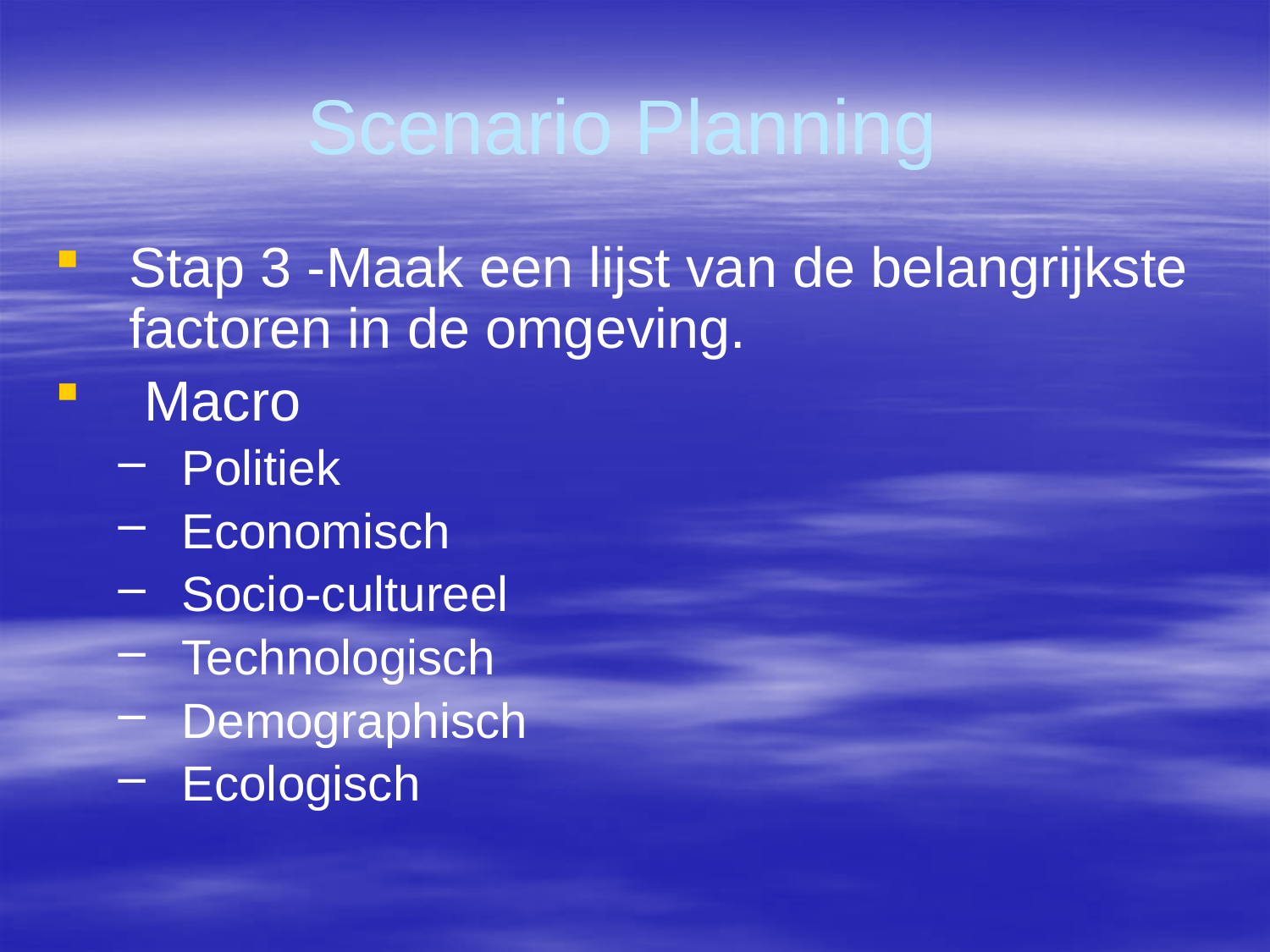

# Scenario Planning
Stap 3 -Maak een lijst van de belangrijkste factoren in de omgeving.
 Macro
Politiek
Economisch
Socio-cultureel
Technologisch
Demographisch
Ecologisch